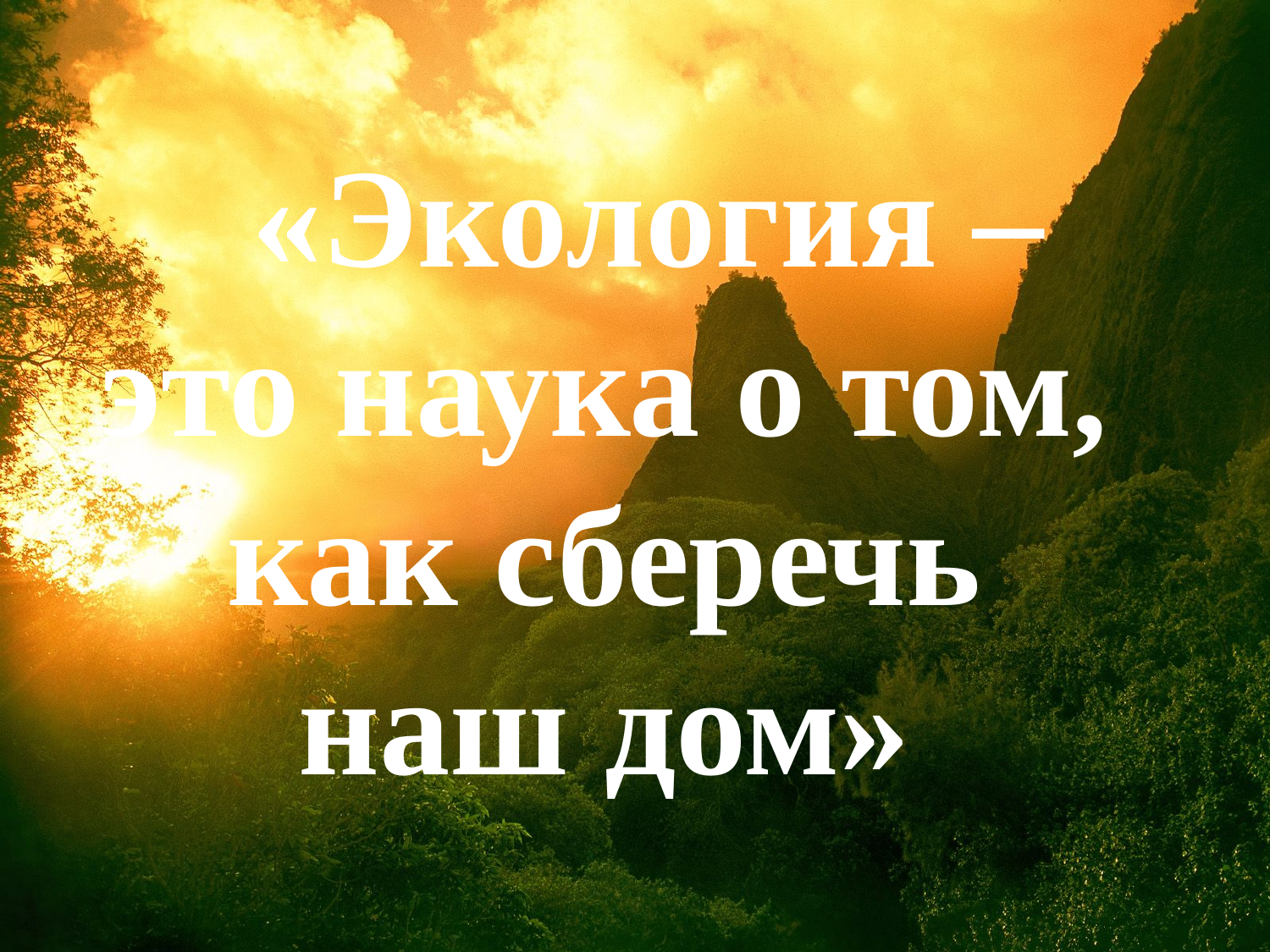

# «Экология – это наука о том, как сберечь наш дом»